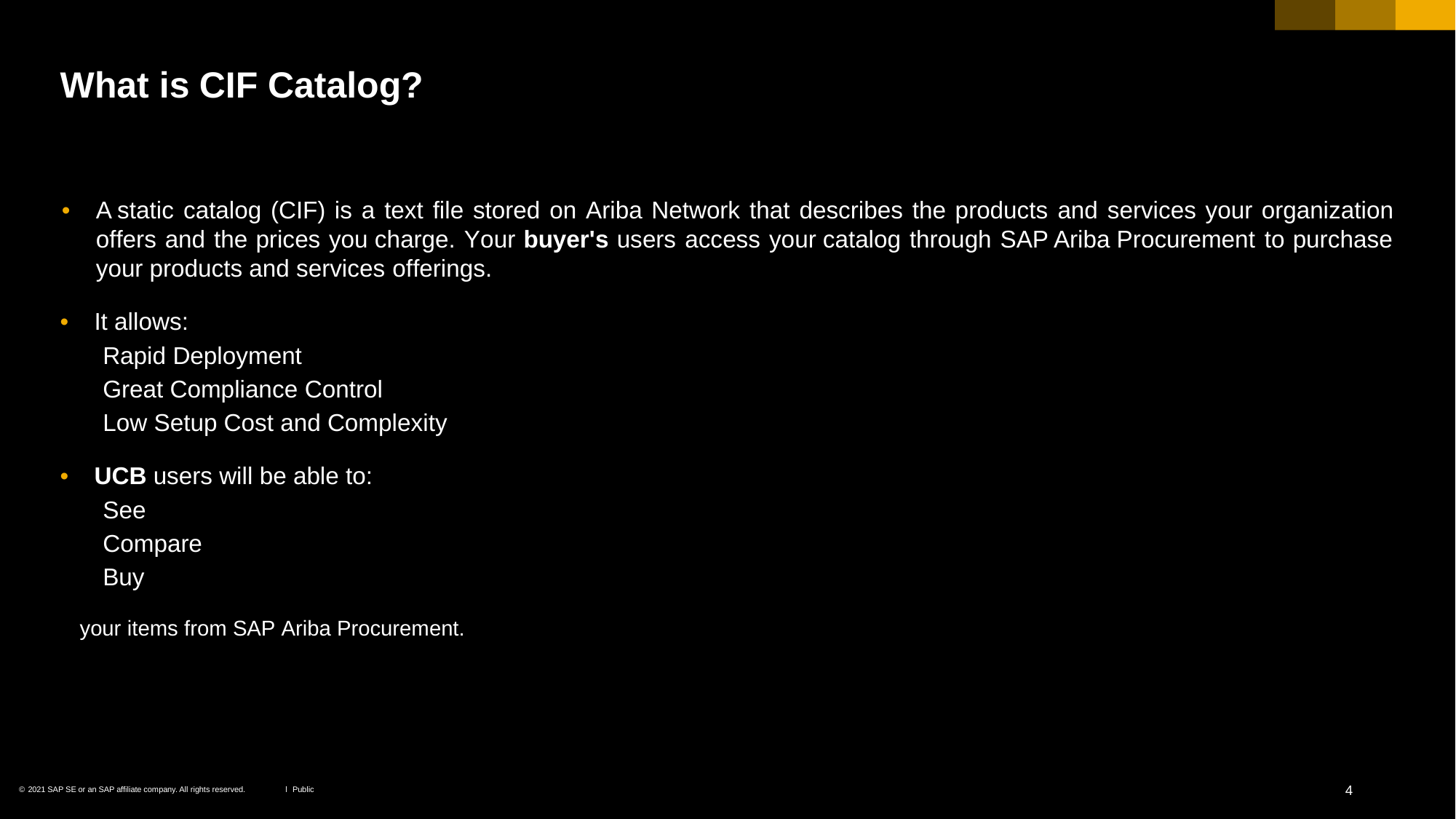

What isCIFCatalog?
•	A static catalog (CIF) is a text file stored on Ariba Network that describes the products and services your organization
offers and the prices you charge. Yourbuyer'susers access your catalog through SAP Ariba Procurement to purchase
your products and services offerings.
•	It allows:
Rapid Deployment
Great Compliance Control
Low Setup Cost and Complexity
•	UCBusers will be able to:
See
Compare
Buy
your items from SAP Ariba Procurement.
©2021 SAP SE or an SAP affiliate company. All rights reserved.	ǀ	Public	4